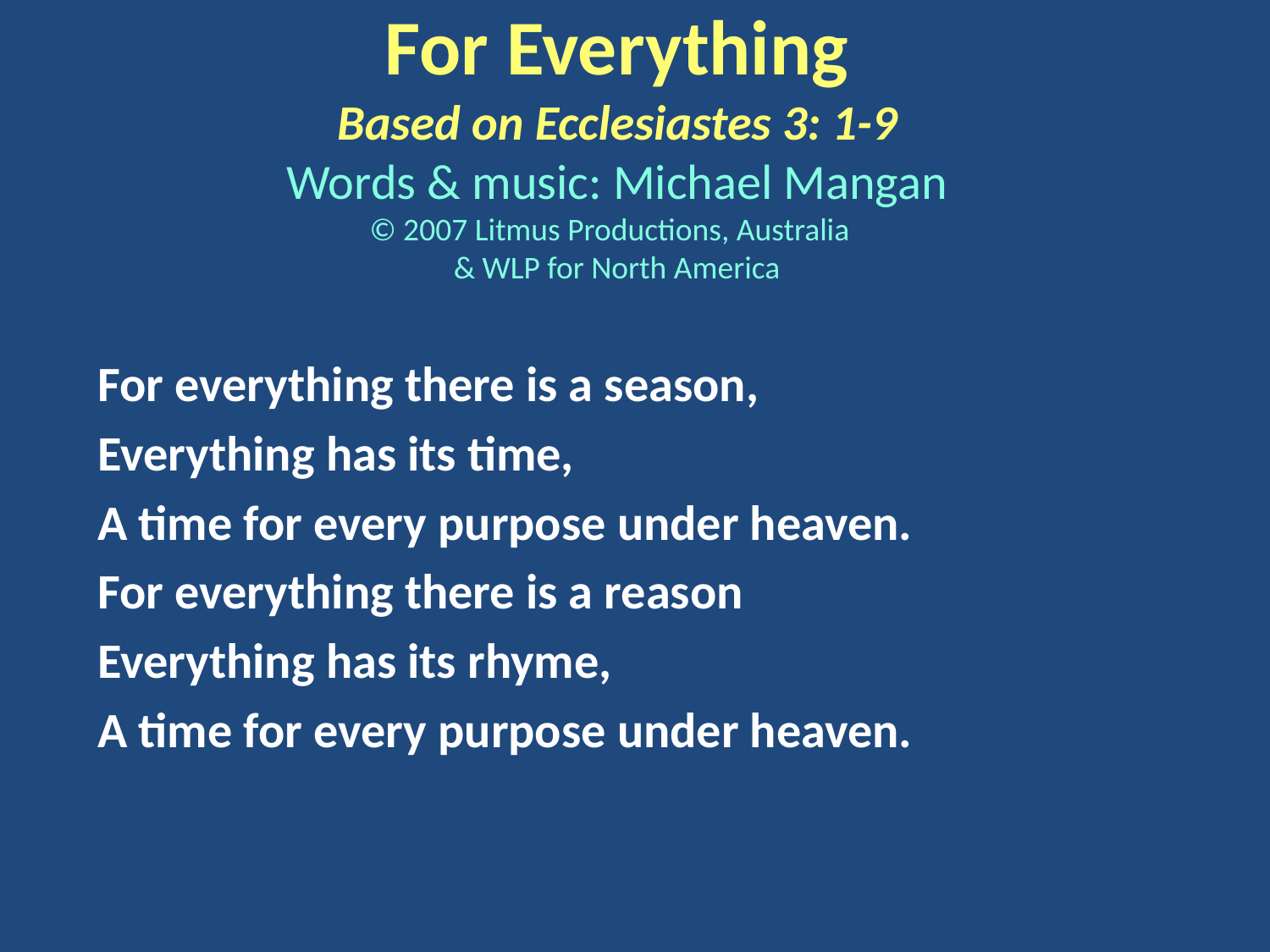

For Everything
Based on Ecclesiastes 3: 1-9
Words & music: Michael Mangan
© 2007 Litmus Productions, Australia
& WLP for North America
For everything there is a season,
Everything has its time,
A time for every purpose under heaven.
For everything there is a reason
Everything has its rhyme,
A time for every purpose under heaven.